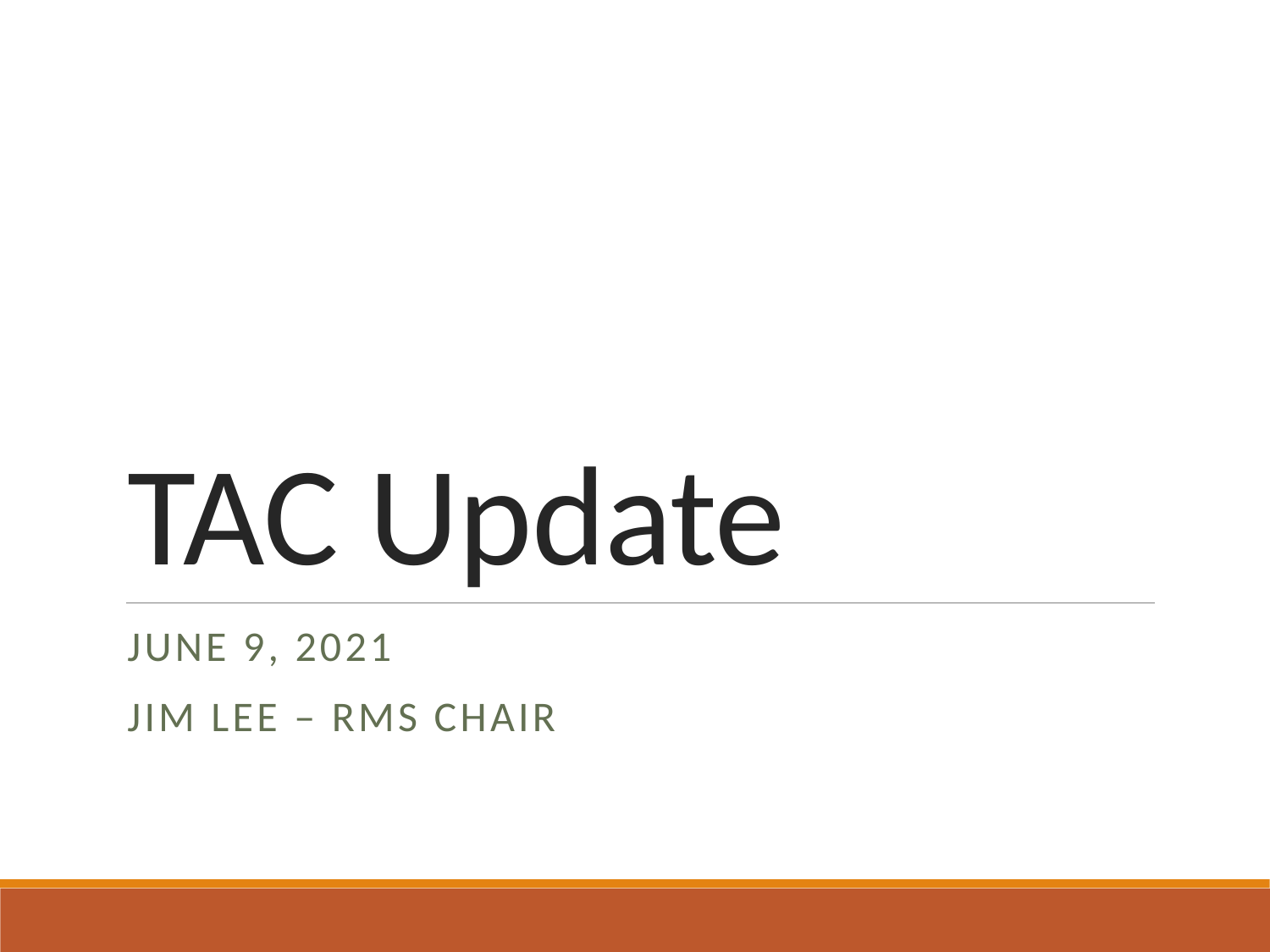

# TAC Update
June 9, 2021
Jim Lee – rms chair